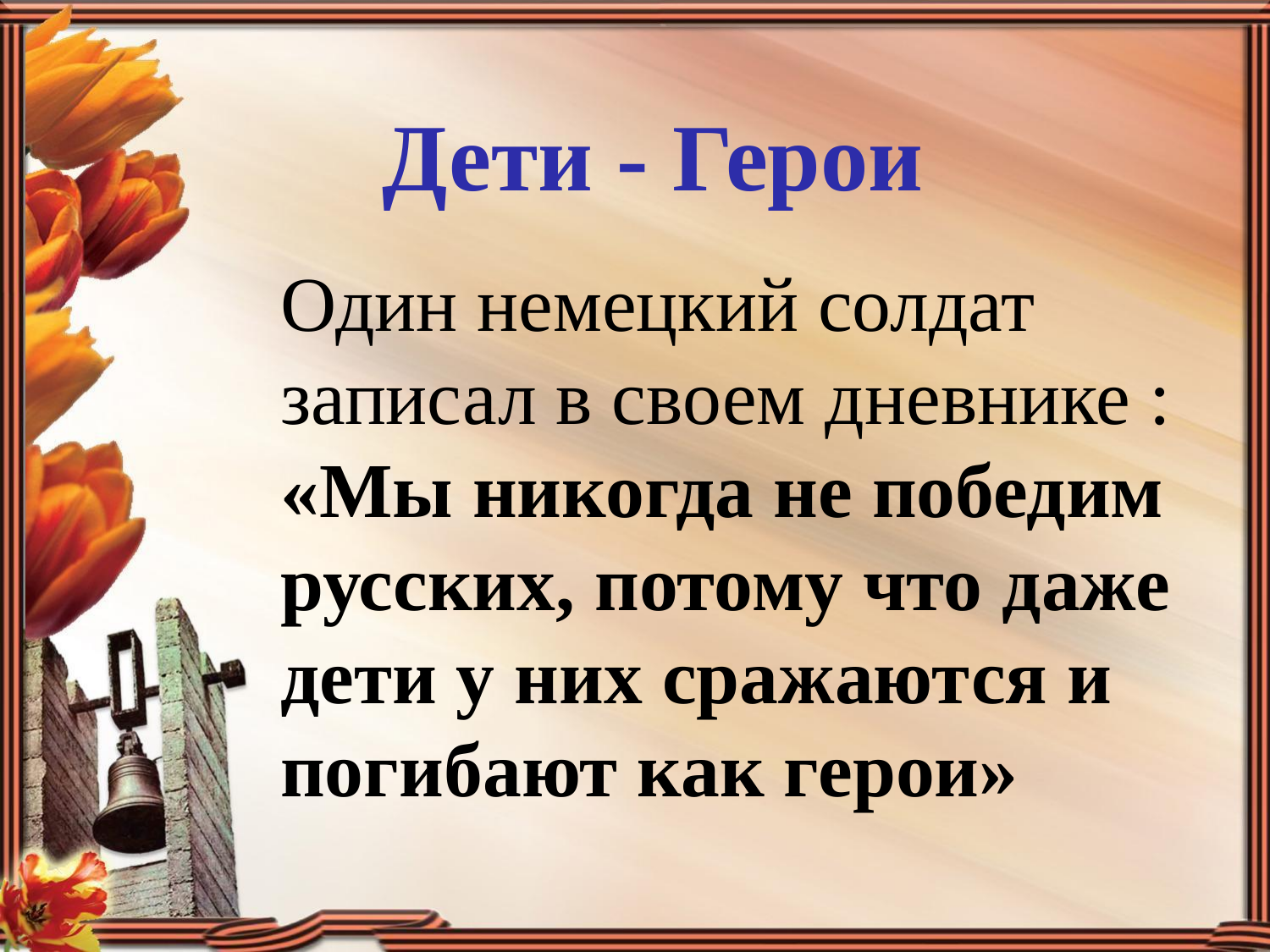

Дети - Герои
Один немецкий солдат записал в своем дневнике : «Мы никогда не победим русских, потому что даже дети у них сражаются и погибают как герои»